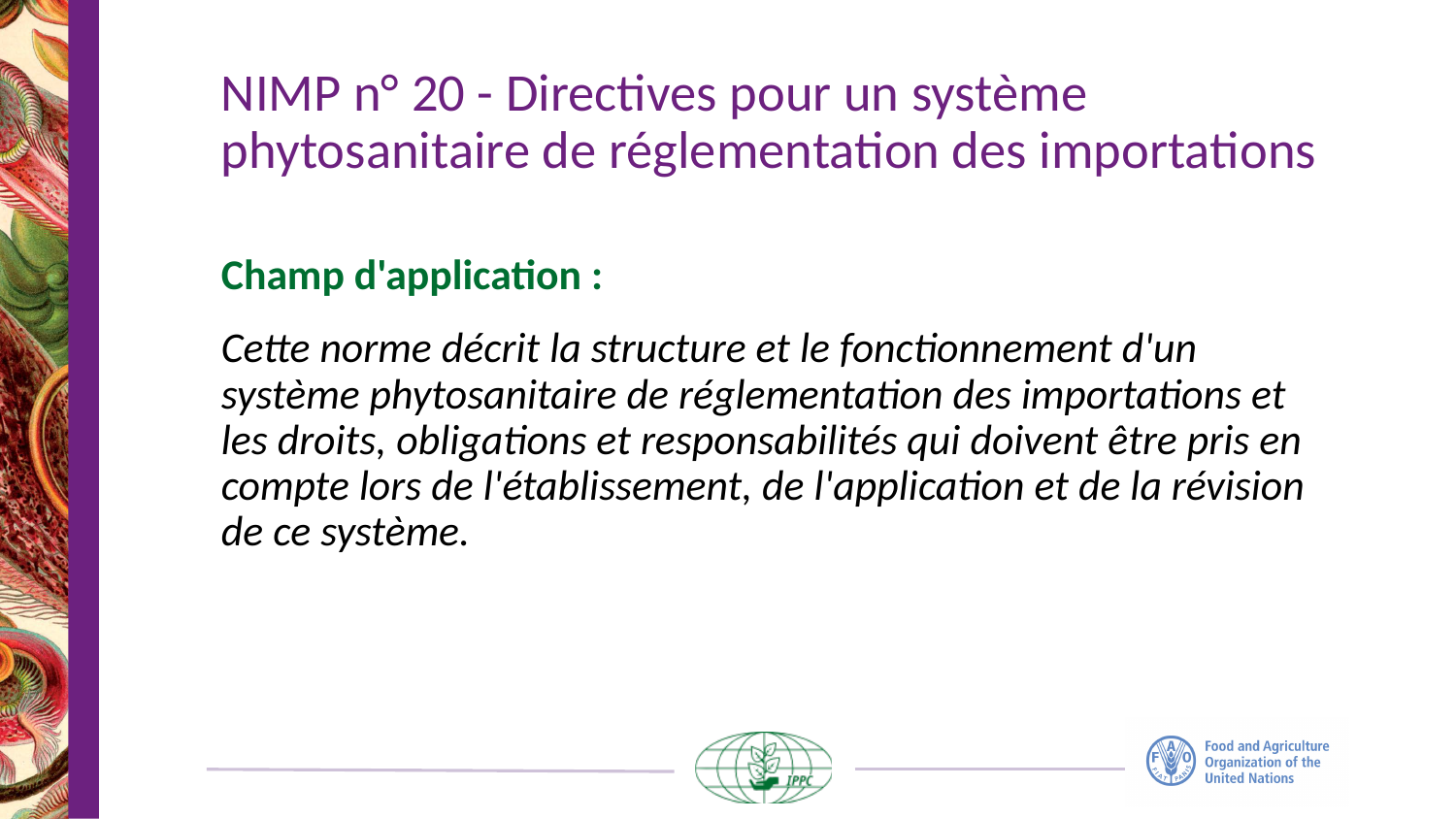

# NIMP n° 20 - Directives pour un système phytosanitaire de réglementation des importations
Champ d'application :
Cette norme décrit la structure et le fonctionnement d'un système phytosanitaire de réglementation des importations et les droits, obligations et responsabilités qui doivent être pris en compte lors de l'établissement, de l'application et de la révision de ce système.